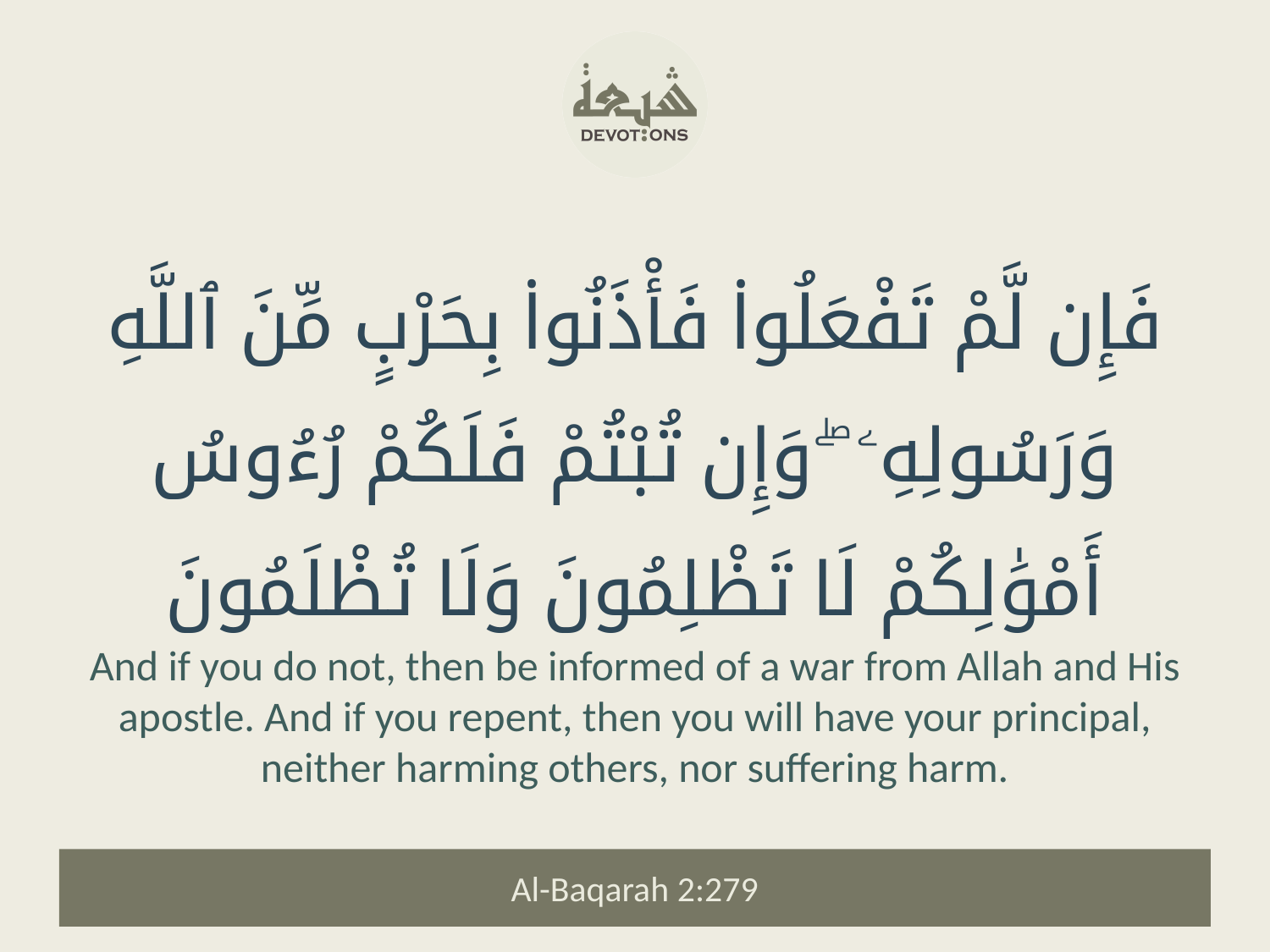

فَإِن لَّمْ تَفْعَلُوا۟ فَأْذَنُوا۟ بِحَرْبٍ مِّنَ ٱللَّهِ وَرَسُولِهِۦ ۖ وَإِن تُبْتُمْ فَلَكُمْ رُءُوسُ أَمْوَٰلِكُمْ لَا تَظْلِمُونَ وَلَا تُظْلَمُونَ
And if you do not, then be informed of a war from Allah and His apostle. And if you repent, then you will have your principal, neither harming others, nor suffering harm.
Al-Baqarah 2:279